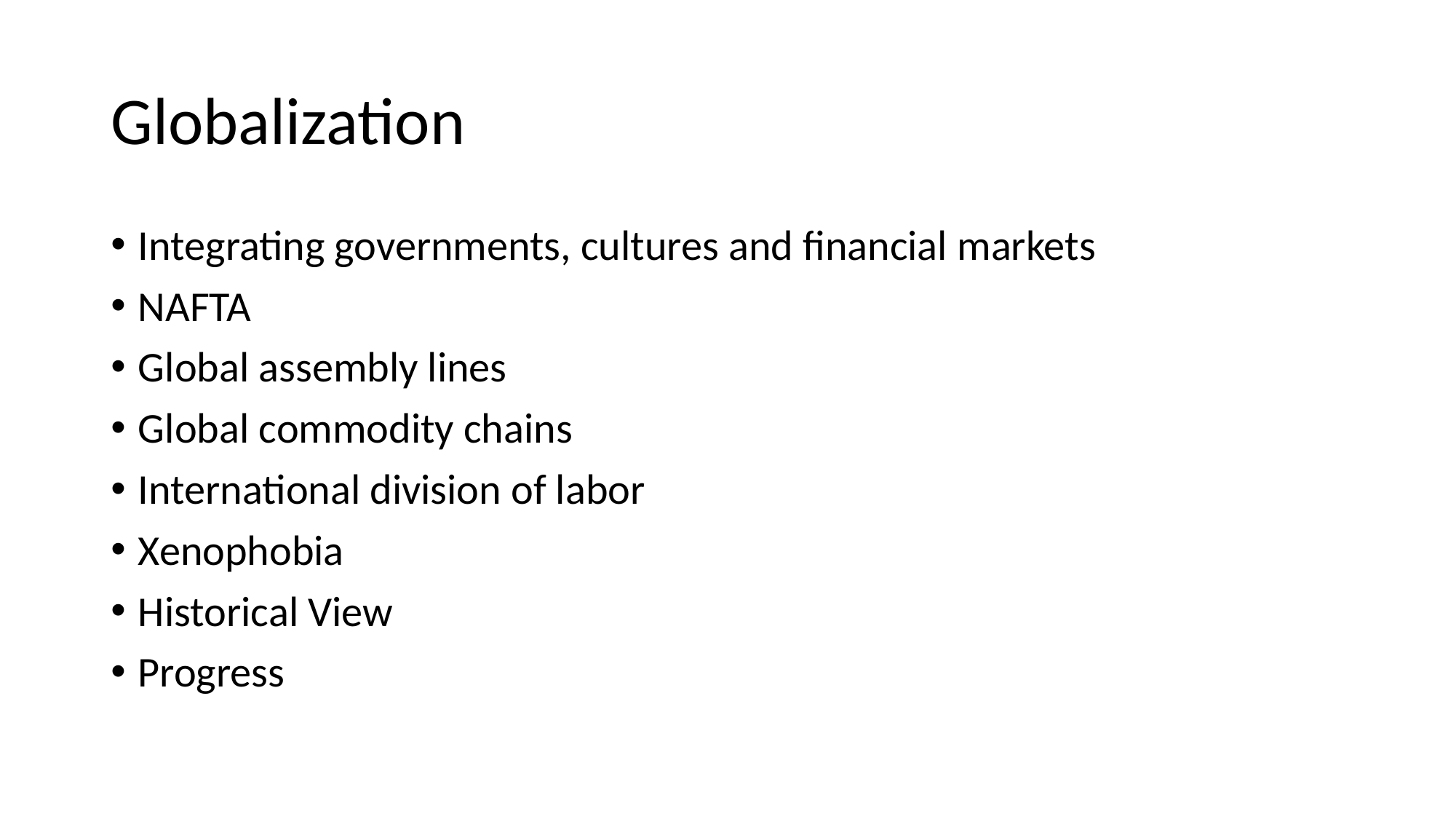

# Globalization
Integrating governments, cultures and financial markets
NAFTA
Global assembly lines
Global commodity chains
International division of labor
Xenophobia
Historical View
Progress